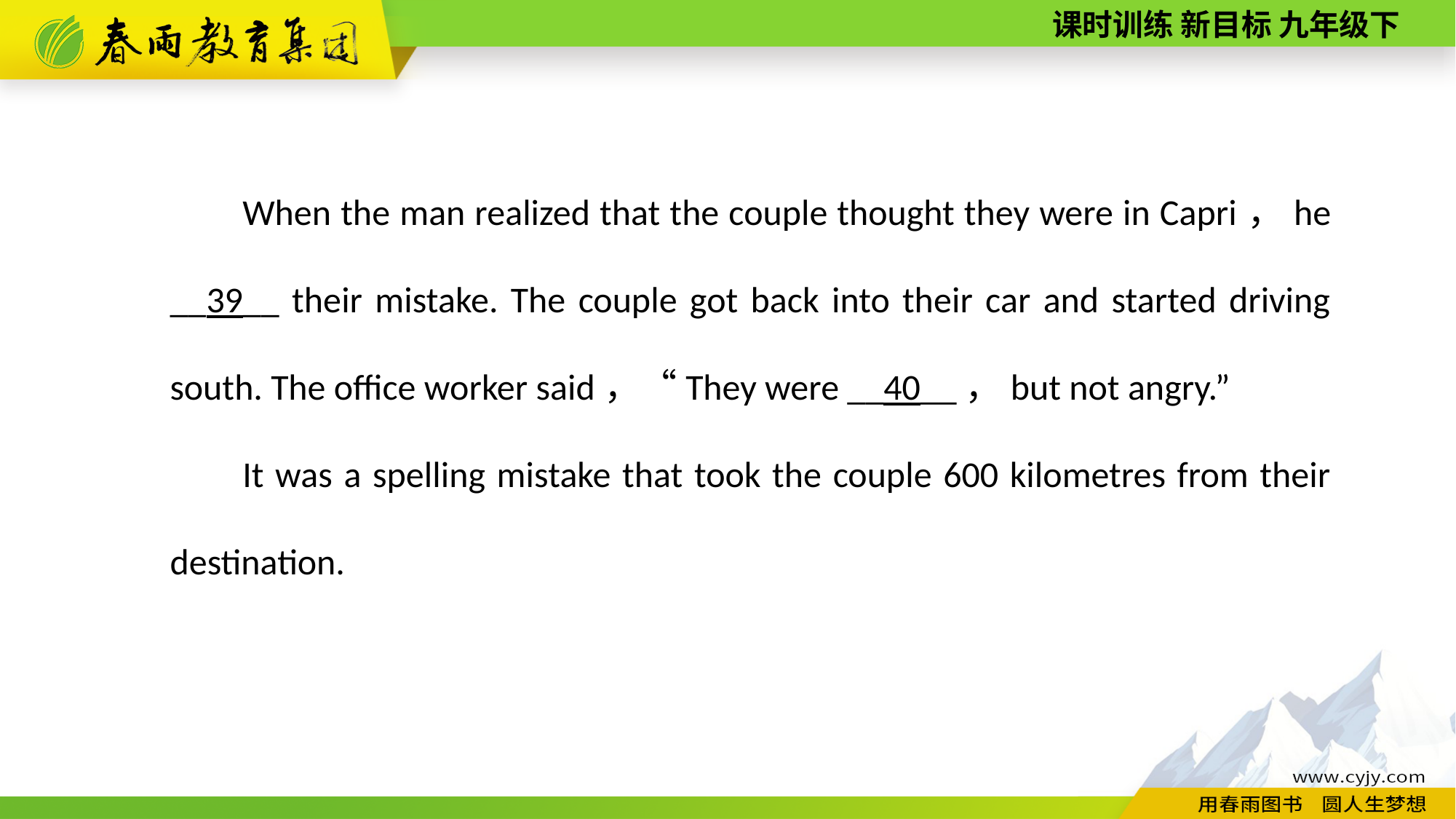

When the man realized that the couple thought they were in Capri，he __39__ their mistake. The couple got back into their car and started driving south. The office worker said，“They were __40__，but not angry.”
It was a spelling mistake that took the couple 600 kilometres from their destination.